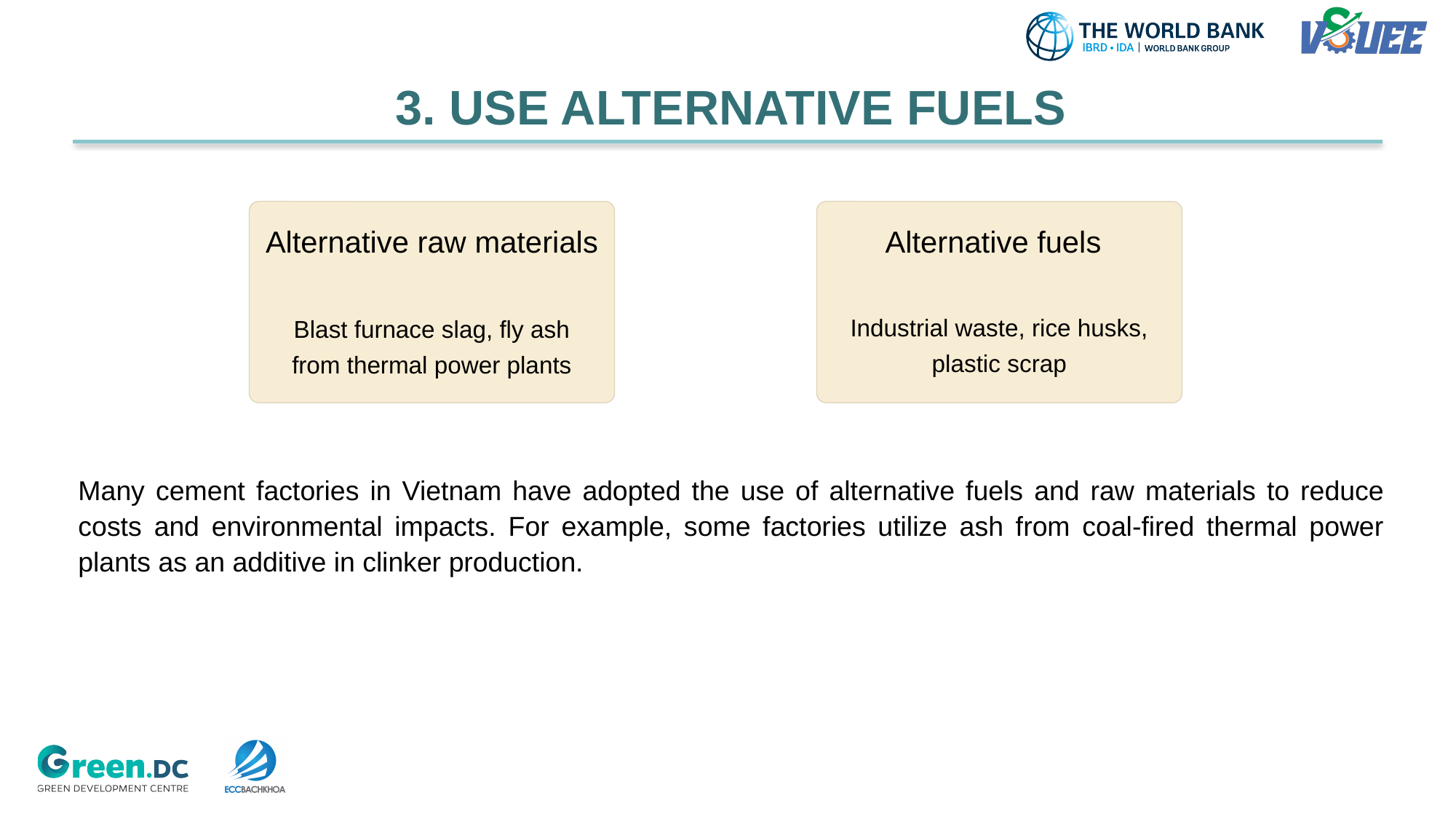

3. USE ALTERNATIVE FUELS

Alternative raw materials
Alternative fuels
Industrial waste, rice husks, plastic scrap
Blast furnace slag, fly ash from thermal power plants
Many cement factories in Vietnam have adopted the use of alternative fuels and raw materials to reduce costs and environmental impacts. For example, some factories utilize ash from coal-fired thermal power plants as an additive in clinker production.